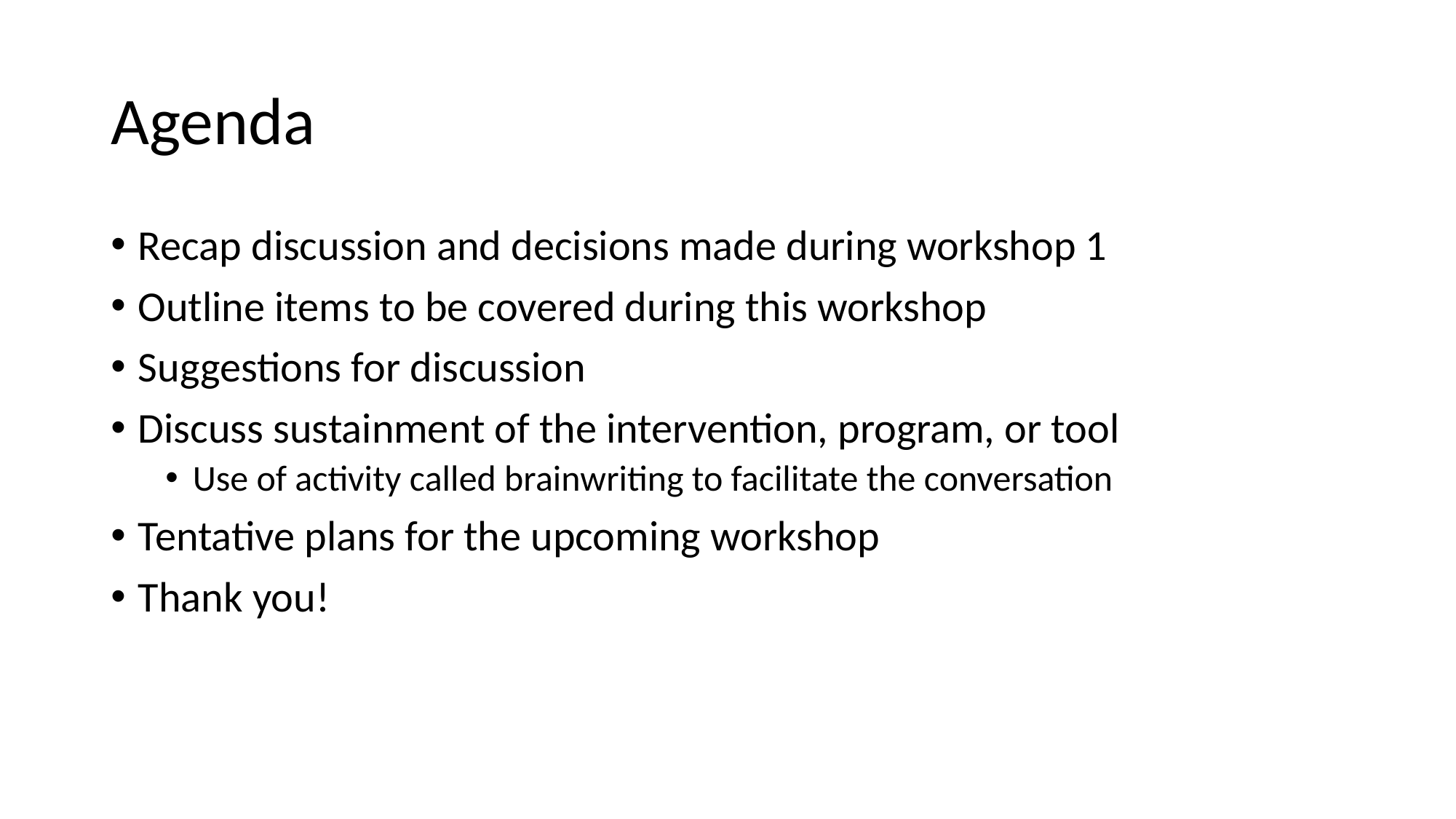

# Agenda
Recap discussion and decisions made during workshop 1
Outline items to be covered during this workshop
Suggestions for discussion
Discuss sustainment of the intervention, program, or tool
Use of activity called brainwriting to facilitate the conversation
Tentative plans for the upcoming workshop
Thank you!